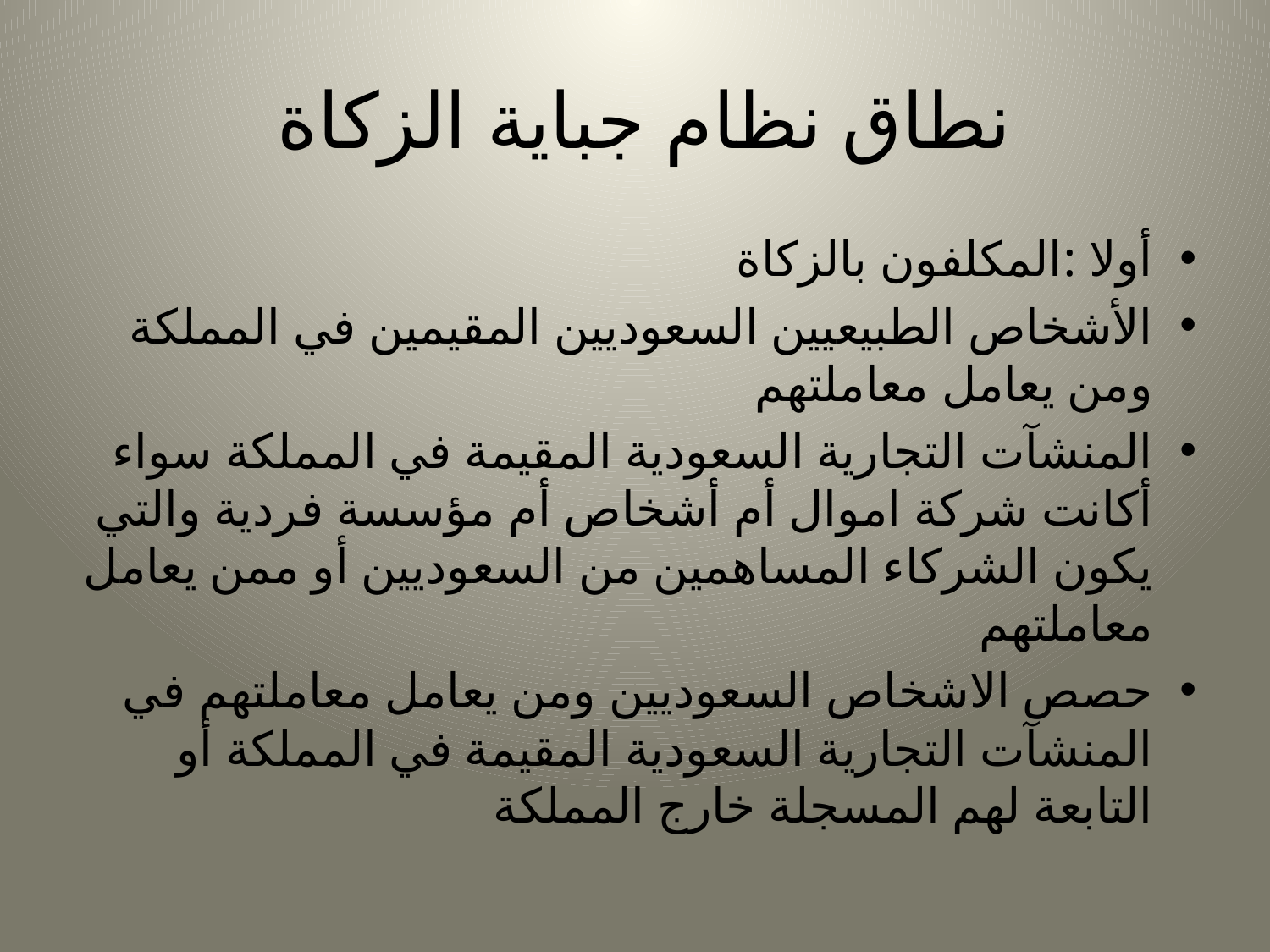

# نطاق نظام جباية الزكاة
أولا :المكلفون بالزكاة
الأشخاص الطبيعيين السعوديين المقيمين في المملكة ومن يعامل معاملتهم
المنشآت التجارية السعودية المقيمة في المملكة سواء أكانت شركة اموال أم أشخاص أم مؤسسة فردية والتي يكون الشركاء المساهمين من السعوديين أو ممن يعامل معاملتهم
حصص الاشخاص السعوديين ومن يعامل معاملتهم في المنشآت التجارية السعودية المقيمة في المملكة أو التابعة لهم المسجلة خارج المملكة